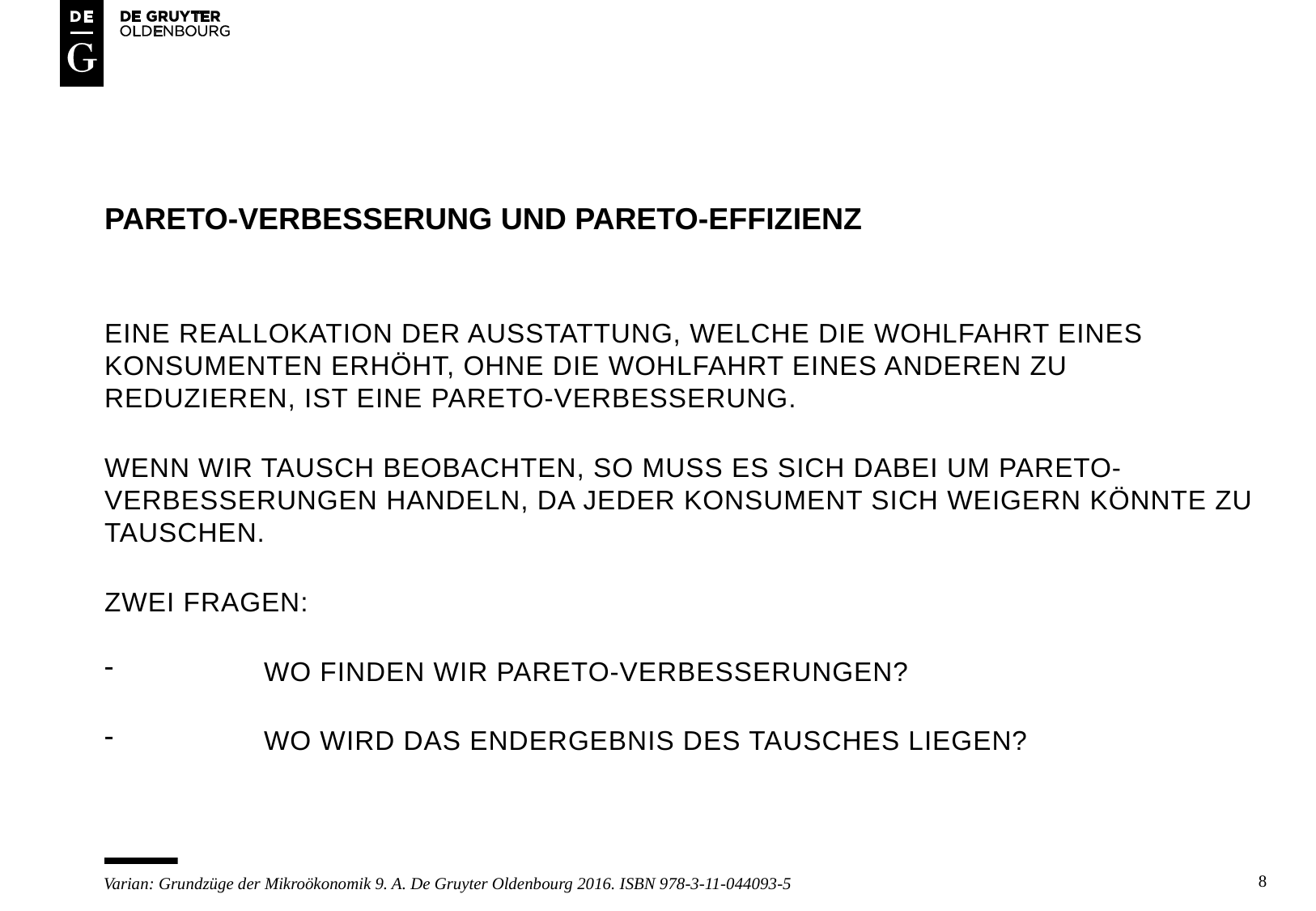

# pareto-verbesserung und pareto-effizienz
Eine reallokation der ausstattung, welche die wohlfahrt eines konsumenten erhöht, ohne die wohlfahrt eines anderen zu reduzieren, ist eine pareto-verbesserung.
Wenn wir tausch beobachten, so muss es sich dabei um pareto-verbesserungen handeln, da jeder konsument sich weigern könnte zu tauschen.
Zwei fragen:
	wo finden wir pareto-verbesserungen?
	wo wird das endergebnis des tausches liegen?
8
Varian: Grundzüge der Mikroökonomik 9. A. De Gruyter Oldenbourg 2016. ISBN 978-3-11-044093-5